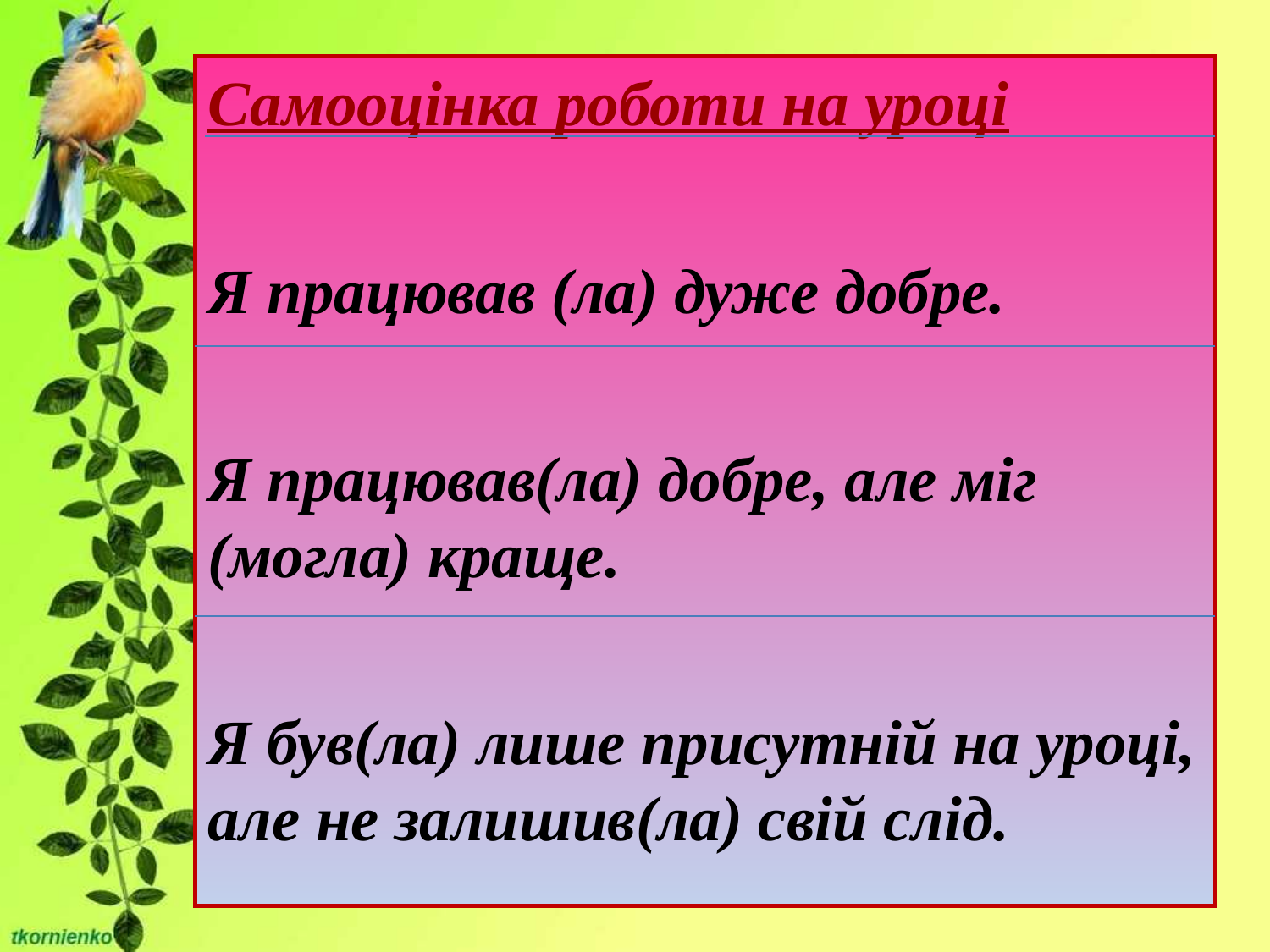

Самооцінка роботи на уроці

Я працював (ла) дуже добре.

Я працював(ла) добре, але міг (могла) краще.

Я був(ла) лише присутній на уроці, але не залишив(ла) свій слід.